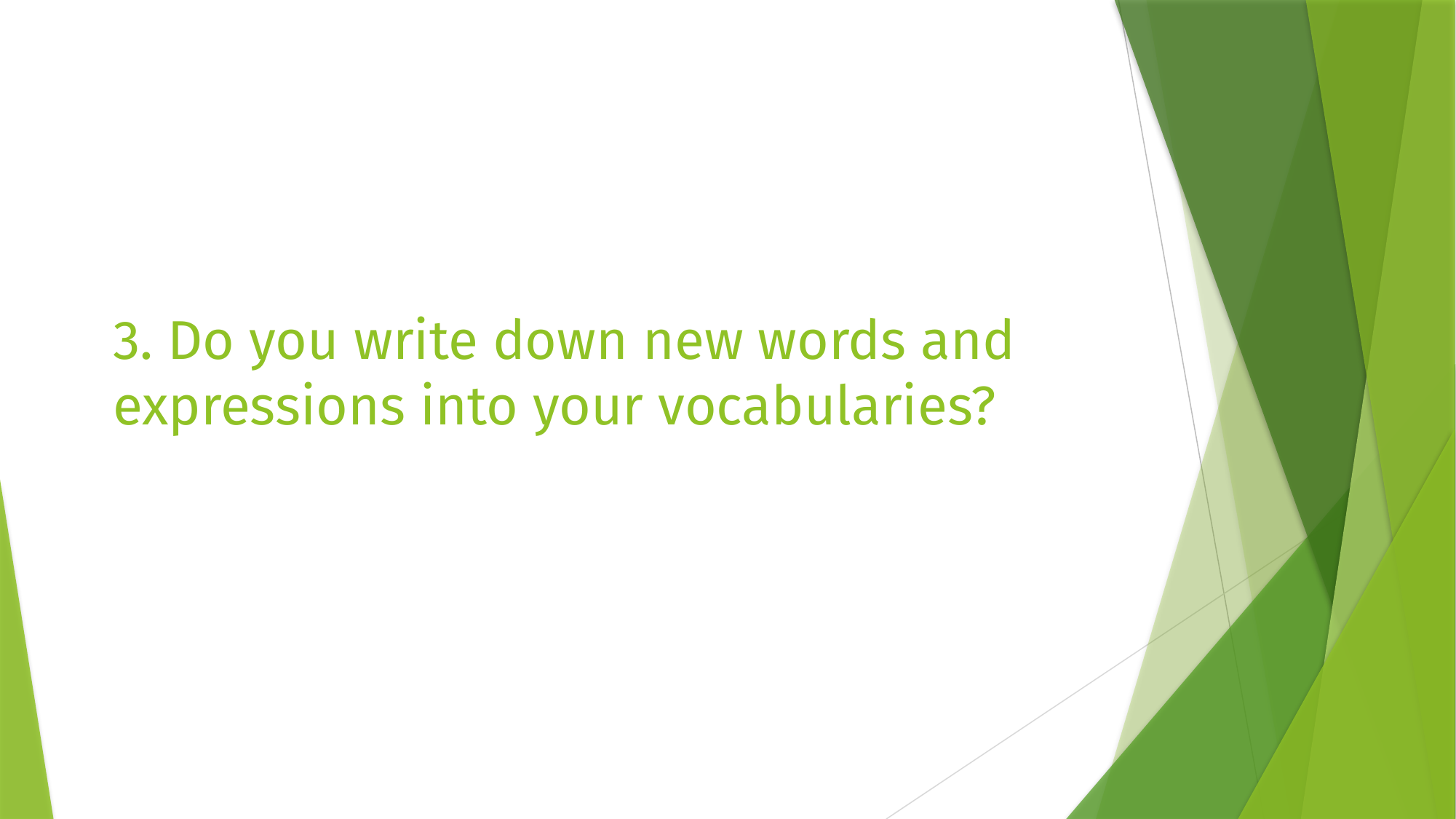

# 3. Do you write down new words and expres­sions into your vocabularies?